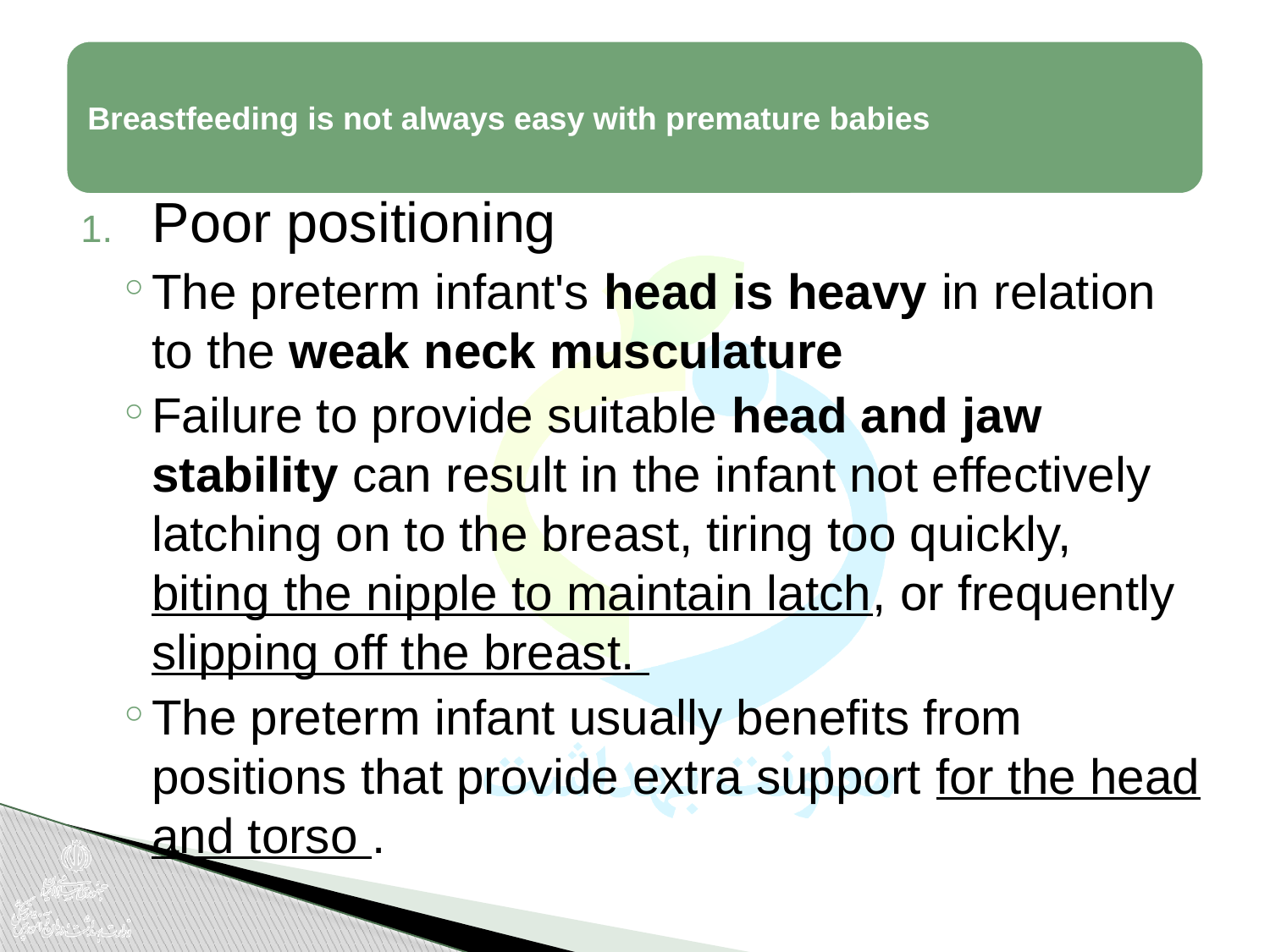

Breastfeeding is not always easy with premature babies
Poor positioning
The preterm infant's head is heavy in relation to the weak neck musculature
Failure to provide suitable head and jaw stability can result in the infant not effectively latching on to the breast, tiring too quickly, biting the nipple to maintain latch, or frequently slipping off the breast.
The preterm infant usually benefits from positions that provide extra support for the head and torso .